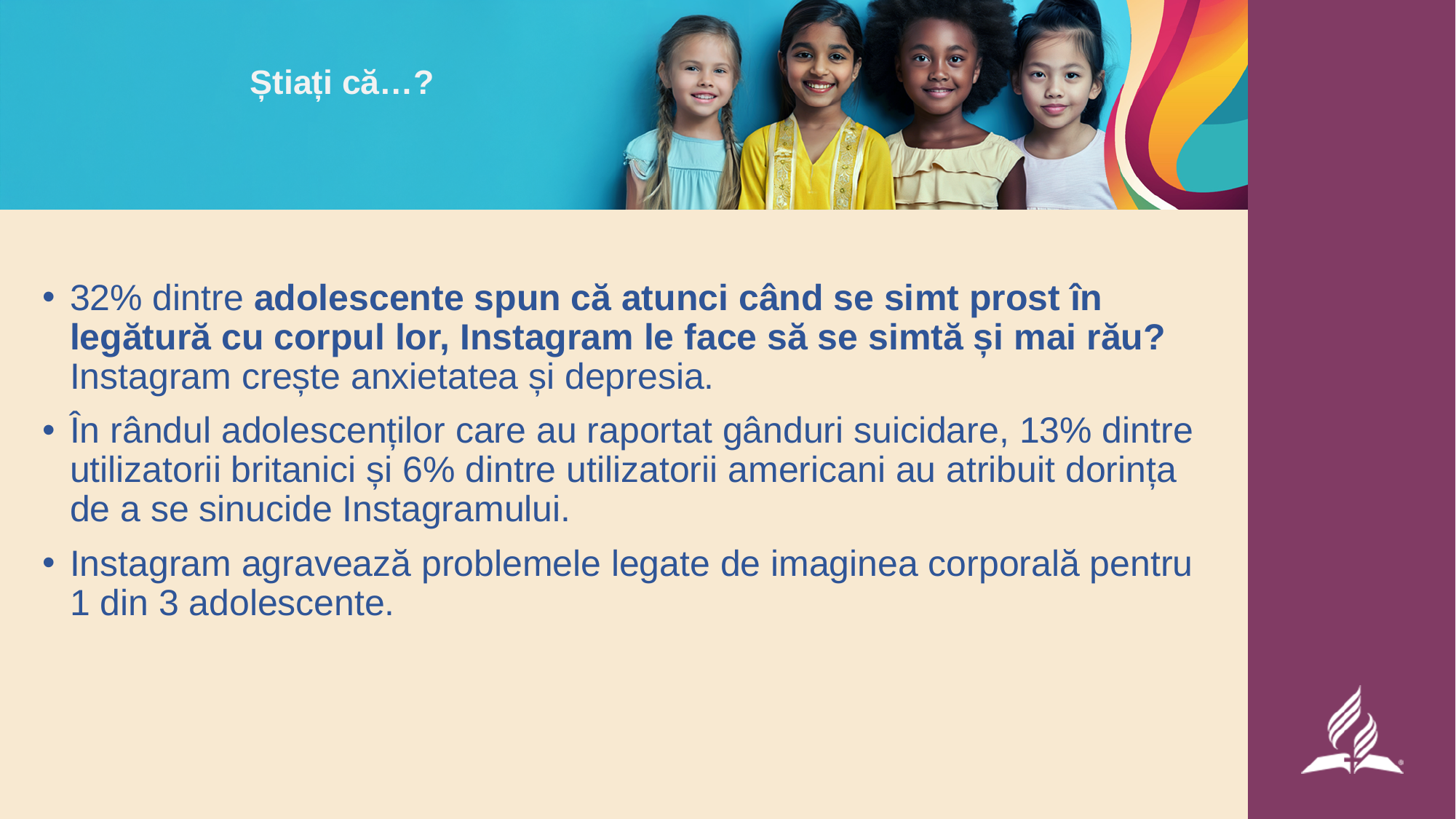

# Știați că…?
32% dintre adolescente spun că atunci când se simt prost în legătură cu corpul lor, Instagram le face să se simtă și mai rău? Instagram crește anxietatea și depresia.
În rândul adolescenților care au raportat gânduri suicidare, 13% dintre utilizatorii britanici și 6% dintre utilizatorii americani au atribuit dorința de a se sinucide Instagramului.
Instagram agravează problemele legate de imaginea corporală pentru 1 din 3 adolescente.